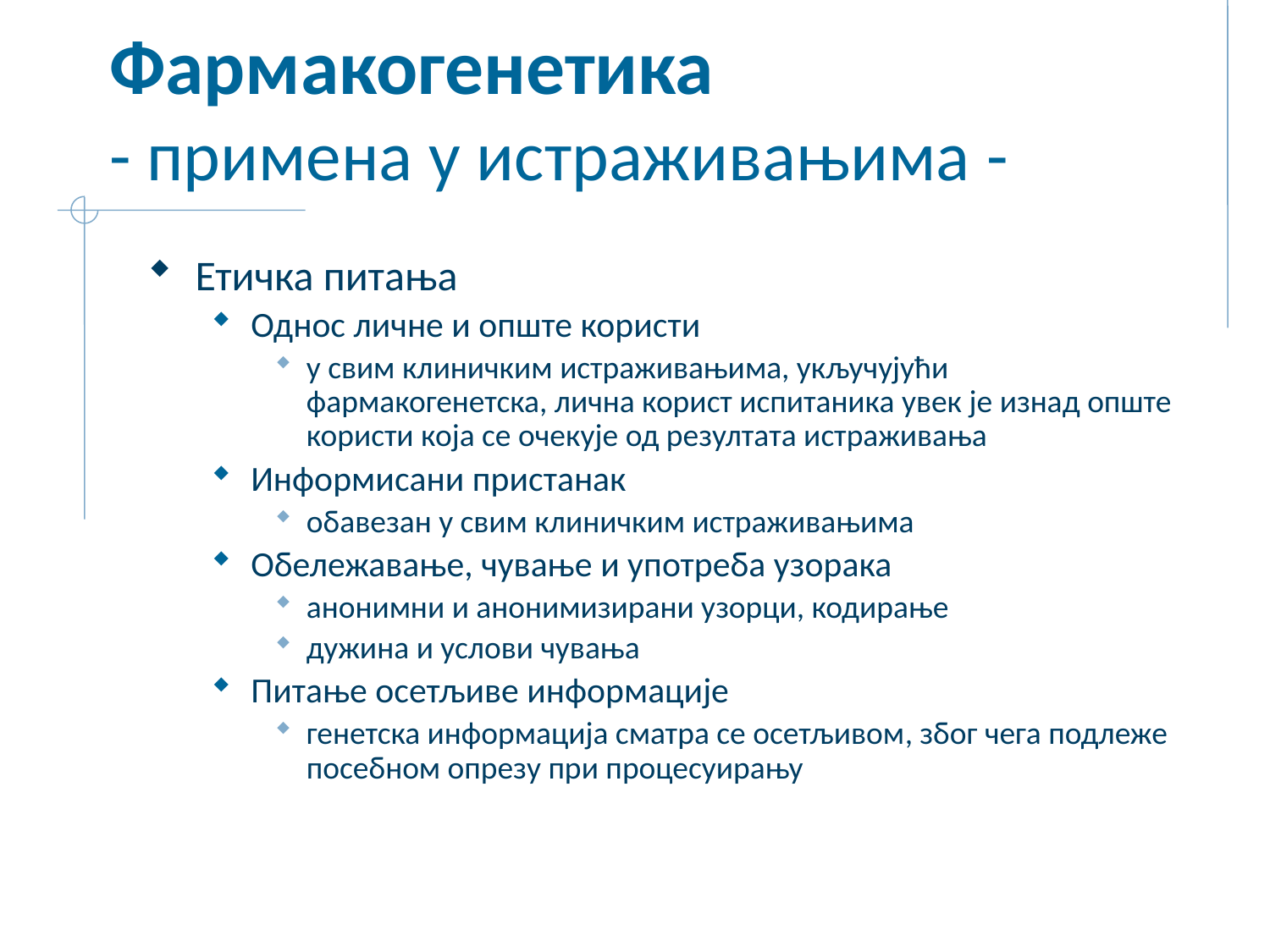

# Фармакогенетика - примена у истраживањима -
Етичка питања
Однос личне и опште користи
у свим клиничким истраживањима, укључујући фармакогенетска, лична корист испитаника увек је изнад опште користи која се очекује од резултата истраживања
Информисани пристанак
oбавезан у свим клиничким истраживањима
Обележавање, чување и употреба узорака
анонимни и анонимизирани узорци, кодирање
дужина и услови чувања
Питање осетљиве информације
генетска информација сматра се осетљивом, због чега подлеже посебном опрезу при процесуирању